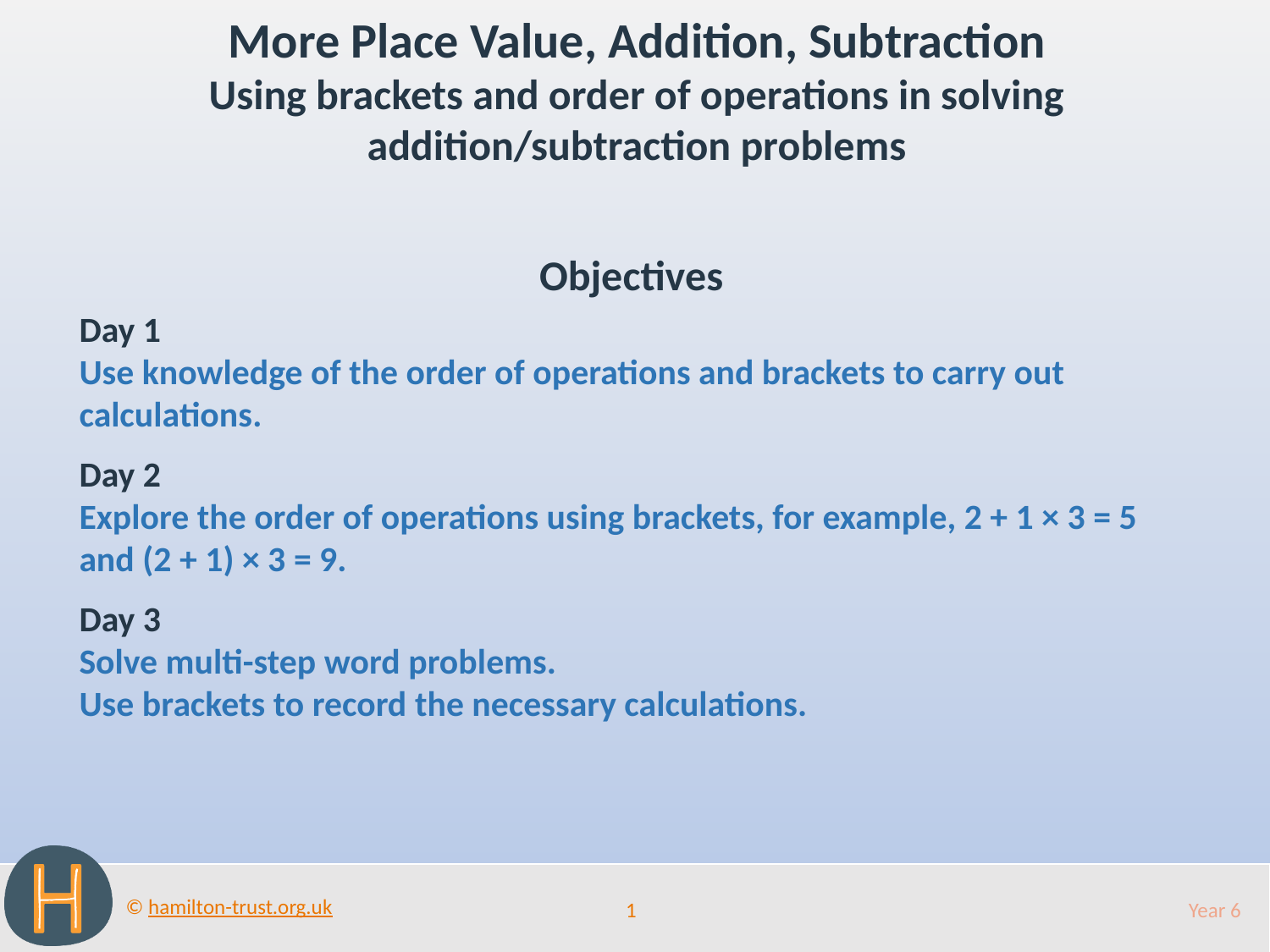

More Place Value, Addition, Subtraction
Using brackets and order of operations in solving addition/subtraction problems
Objectives
Day 1
Use knowledge of the order of operations and brackets to carry out calculations.
Day 2
Explore the order of operations using brackets, for example, 2 + 1 × 3 = 5 and (2 + 1) × 3 = 9.
Day 3
Solve multi-step word problems.                                                                         Use brackets to record the necessary calculations.
1
Year 6